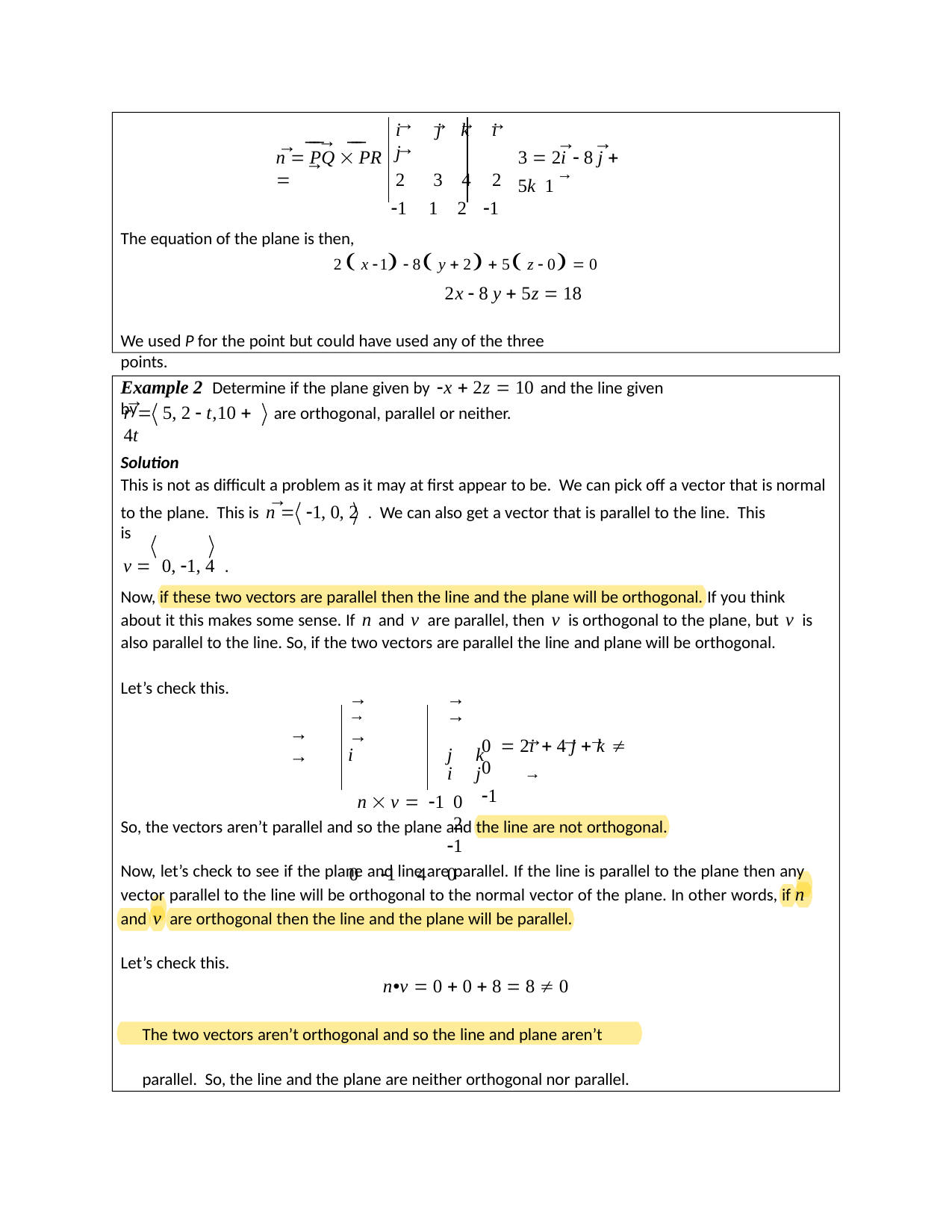

→	→	→	→	→
i	j	k	i	j
2	3	4	2
−1	1	2	−1

–––→	–––→
→	→	→
→
3 = 2i − 8 j + 5k  1
n = PQ × PR =
The equation of the plane is then,
2 ( x −1) − 8( y + 2) + 5( z − 0) = 0
2x − 8 y + 5z = 18

We used P for the point but could have used any of the three points.
Example 2 Determine if the plane given by −x + 2z = 10 and the line given by

→
r =  5, 2 − t,10 + 4t
are orthogonal, parallel or neither.

Solution
This is not as difficult a problem as it may at first appear to be. We can pick off a vector that is normal
→
to the plane. This is n = −1, 0, 2 . We can also get a vector that is parallel to the line. This is
v =  0, −1, 4  .

Now, if these two vectors are parallel then the line and the plane will be orthogonal. If you think  about it this makes some sense. If n and v are parallel, then v is orthogonal to the plane, but v is  also parallel to the line. So, if the two vectors are parallel the line and plane will be orthogonal.

Let’s check this.
→	→	→	→	→
i	j	k	i	j
n × v =  −1	0	2	−1
0	−1	4	0

→	→	→	→
→	→
0  = 2i + 4 j + k ≠ 0
−1
So, the vectors aren’t parallel and so the plane and the line are not orthogonal.

Now, let’s check to see if the plane and line are parallel. If the line is parallel to the plane then any  vector parallel to the line will be orthogonal to the normal vector of the plane. In other words, if n  and v are orthogonal then the line and the plane will be parallel.

Let’s check this.
n•v = 0 + 0 + 8 = 8 ≠ 0
The two vectors aren’t orthogonal and so the line and plane aren’t parallel.  So, the line and the plane are neither orthogonal nor parallel.